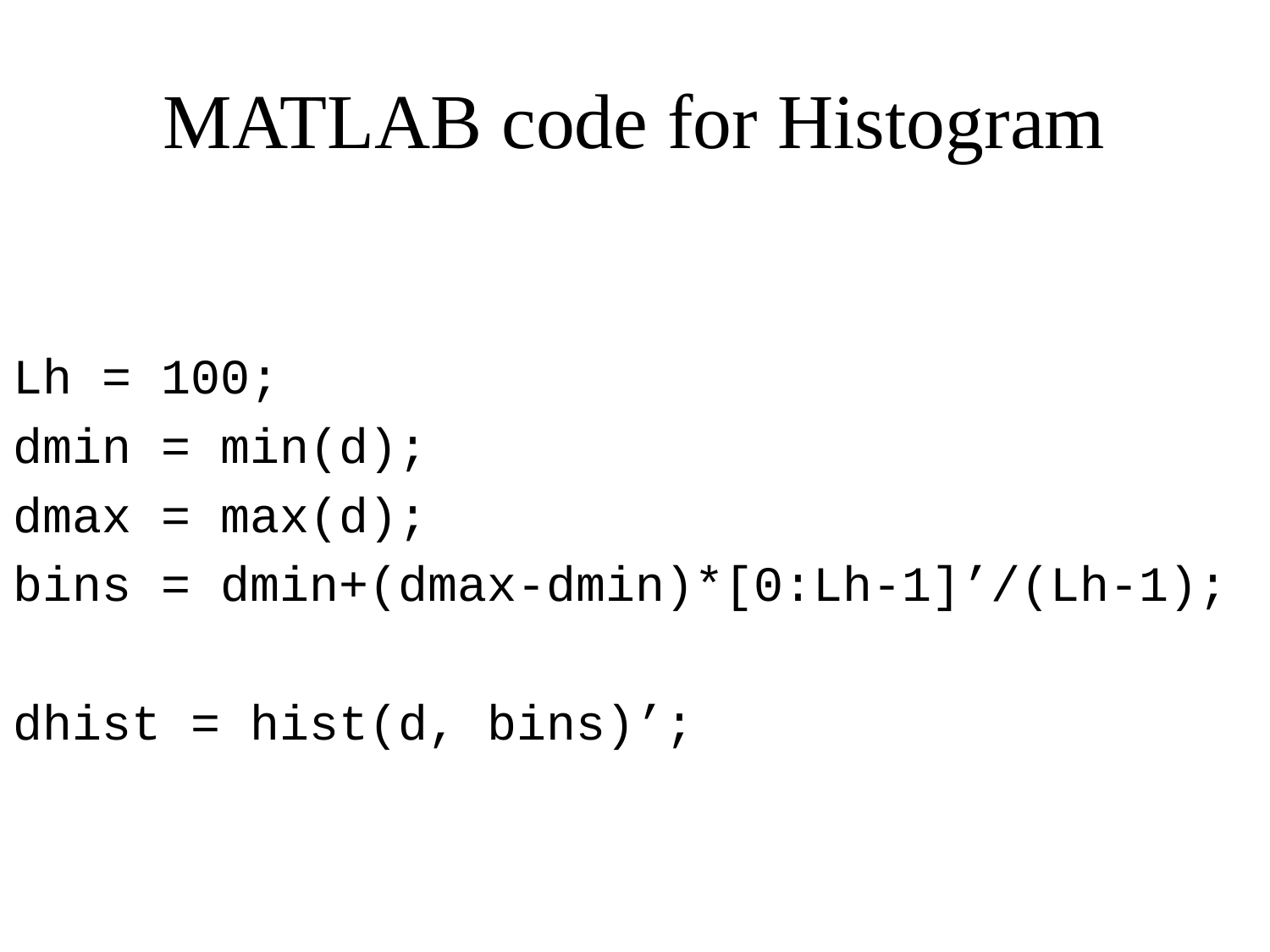

# MATLAB code for Histogram
Lh = 100;
dmin = min(d);
dmax = max(d);
bins = dmin+(dmax-dmin)*[0:Lh-1]’/(Lh-1);

dhist = hist(d, bins)’;